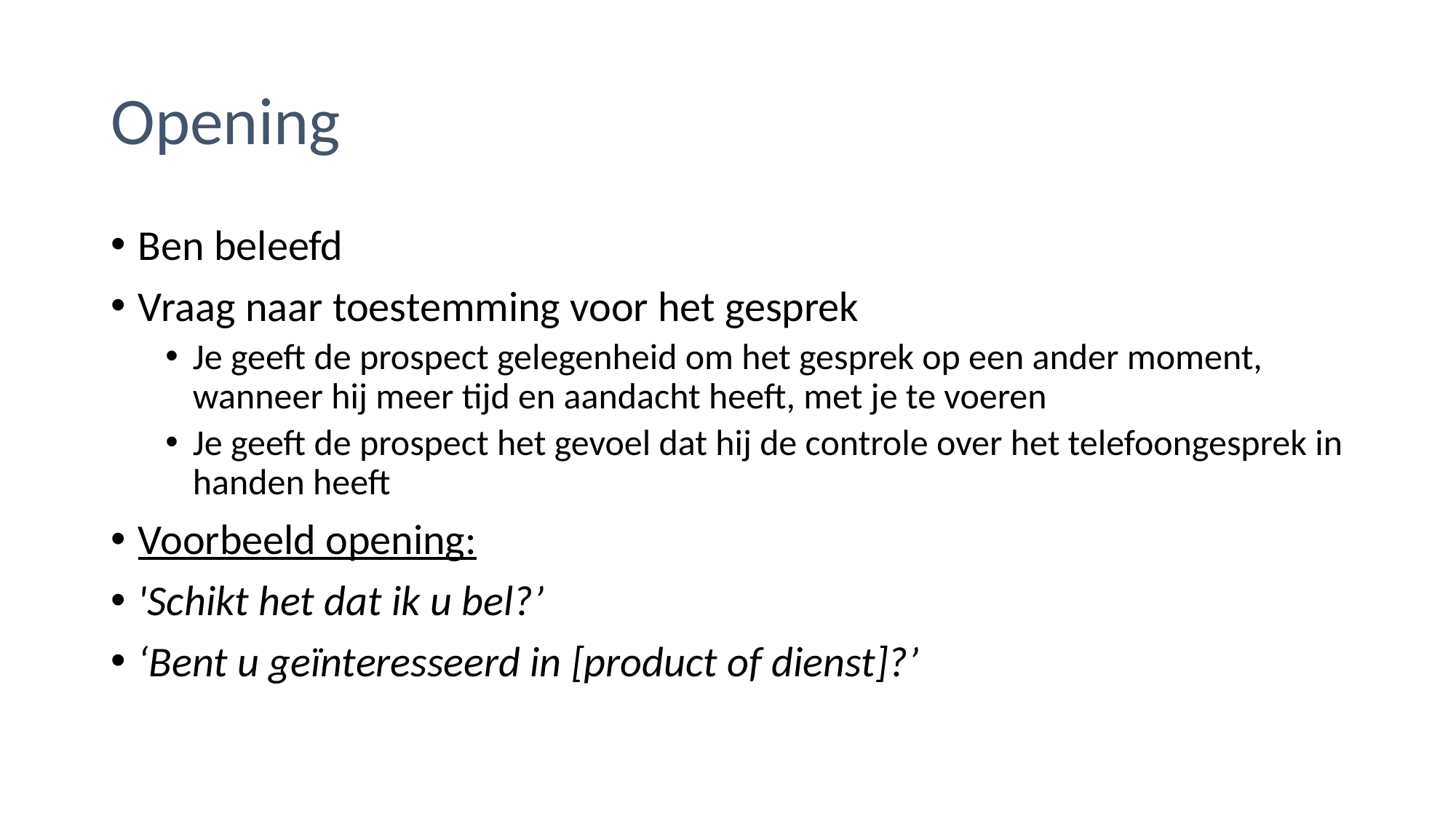

# Opening
Ben beleefd
Vraag naar toestemming voor het gesprek
Je geeft de prospect gelegenheid om het gesprek op een ander moment, wanneer hij meer tijd en aandacht heeft, met je te voeren
Je geeft de prospect het gevoel dat hij de controle over het telefoongesprek in handen heeft
Voorbeeld opening:
'Schikt het dat ik u bel?’
‘Bent u geïnteresseerd in [product of dienst]?’